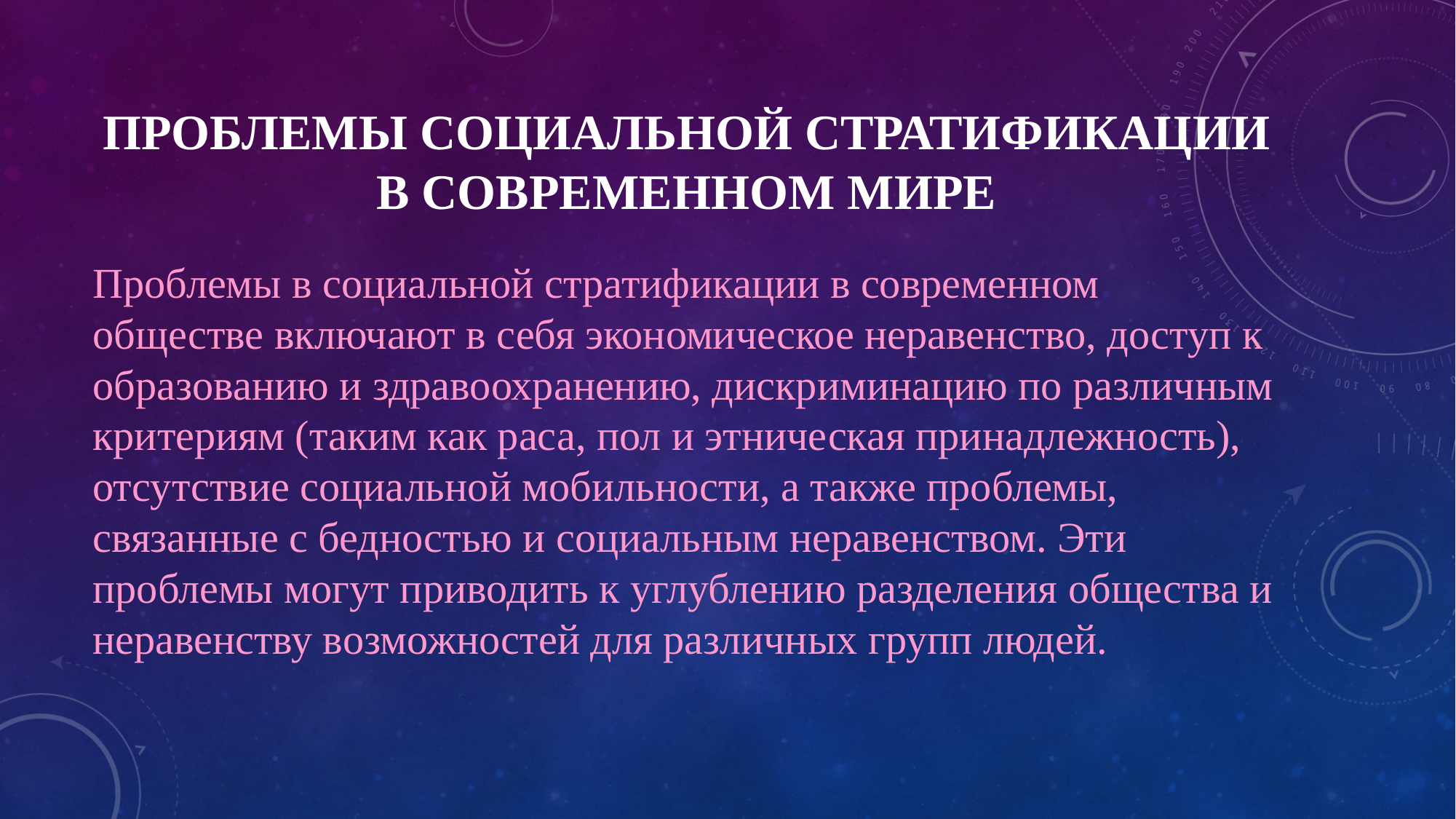

# Проблемы социальной стратификации в современном мире
Проблемы в социальной стратификации в современном обществе включают в себя экономическое неравенство, доступ к образованию и здравоохранению, дискриминацию по различным критериям (таким как раса, пол и этническая принадлежность), отсутствие социальной мобильности, а также проблемы, связанные с бедностью и социальным неравенством. Эти проблемы могут приводить к углублению разделения общества и неравенству возможностей для различных групп людей.